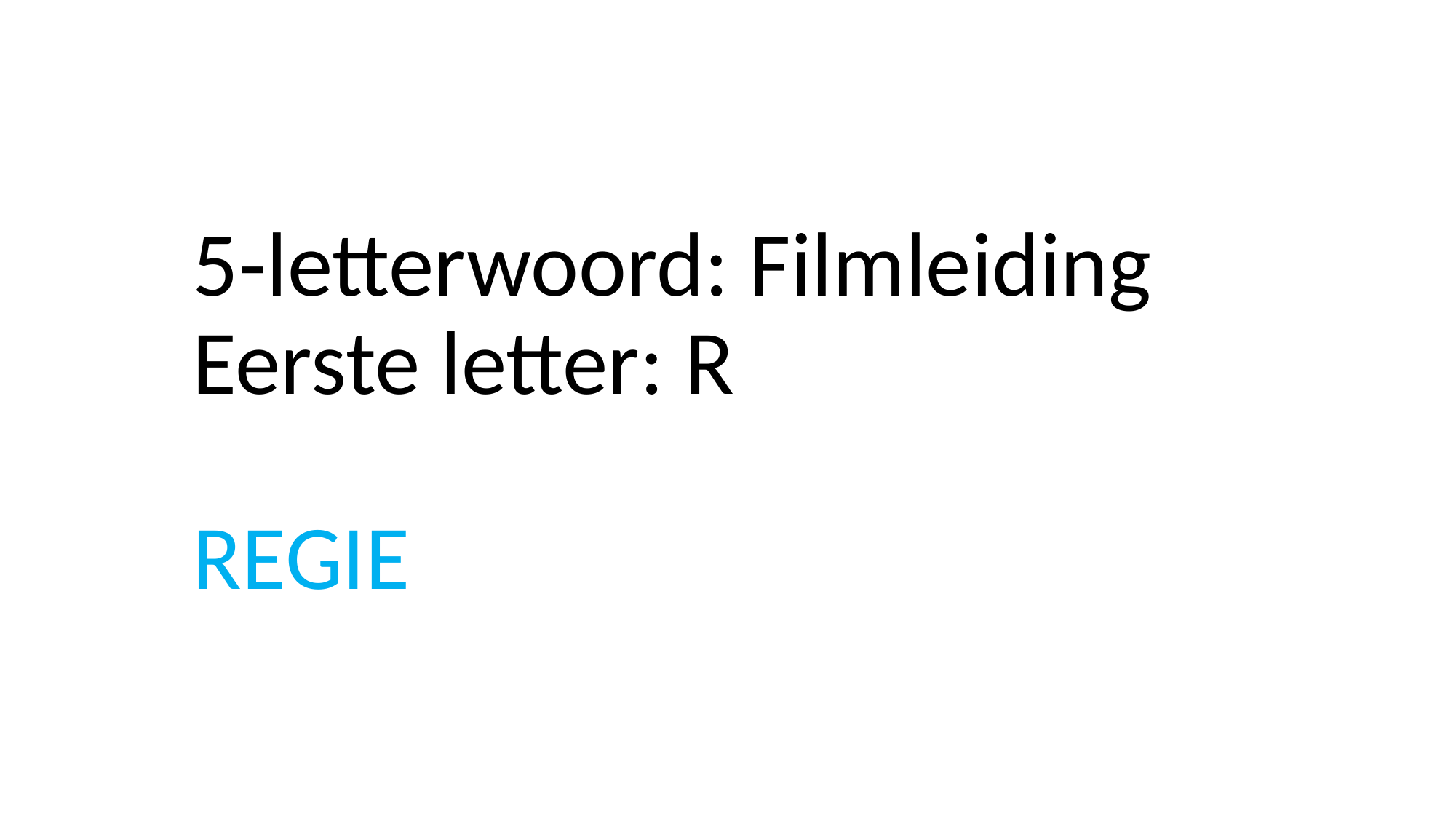

# 5-letterwoord: Filmleiding Eerste letter: R
REGIE